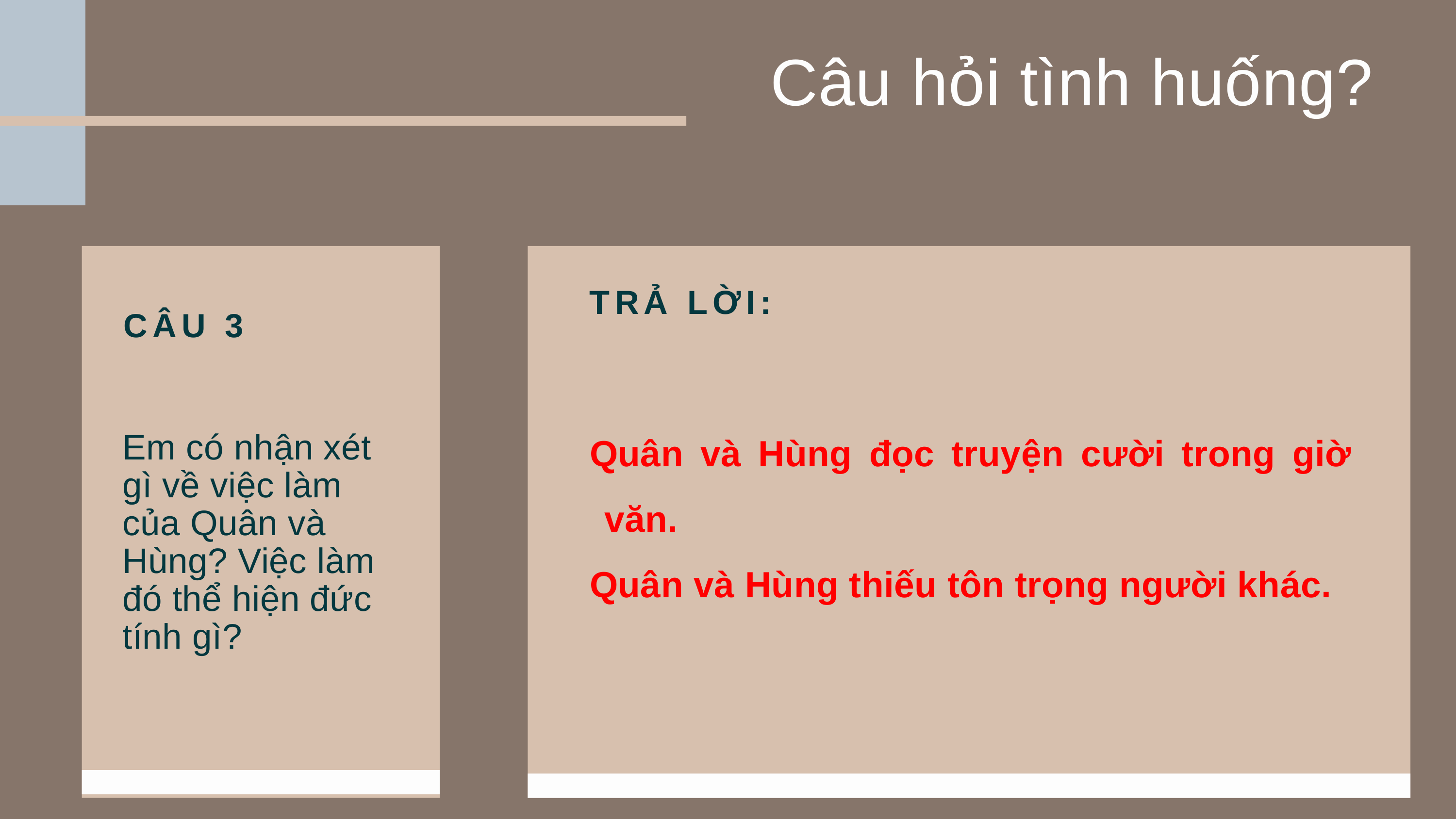

Câu hỏi tình huống?

TRẢ LỜI:

Quân và Hùng đọc truyện cười trong giờ văn.
Quân và Hùng thiếu tôn trọng người khác.
CÂU 3

Em có nhận xét gì về việc làm của Quân và Hùng? Việc làm đó thể hiện đức tính gì?